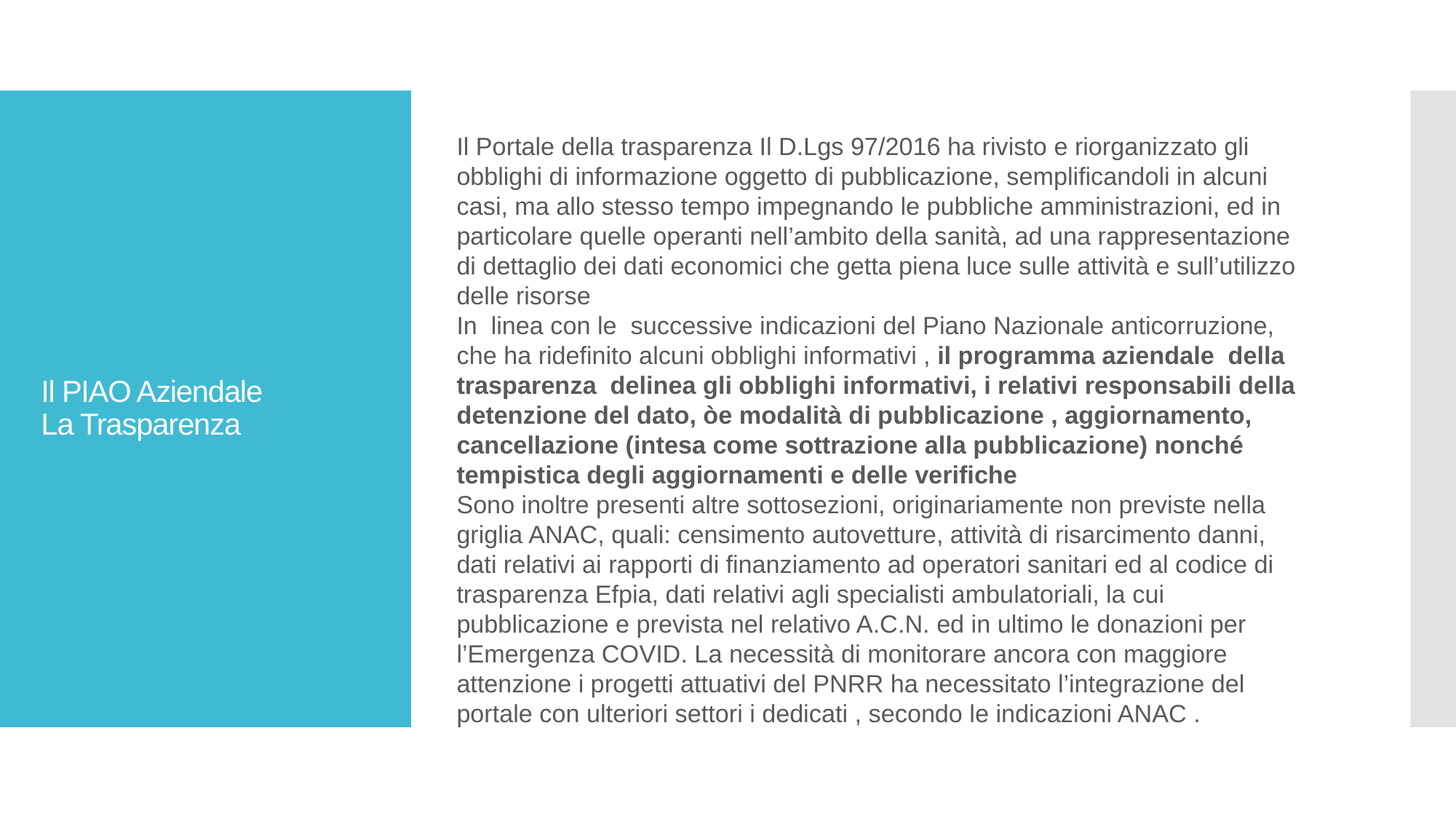

Il Portale della trasparenza Il D.Lgs 97/2016 ha rivisto e riorganizzato gli obblighi di informazione oggetto di pubblicazione, semplificandoli in alcuni casi, ma allo stesso tempo impegnando le pubbliche amministrazioni, ed in particolare quelle operanti nell’ambito della sanità, ad una rappresentazione di dettaglio dei dati economici che getta piena luce sulle attività e sull’utilizzo delle risorse
In  linea con le  successive indicazioni del Piano Nazionale anticorruzione, che ha ridefinito alcuni obblighi informativi , il programma aziendale  della trasparenza  delinea gli obblighi informativi, i relativi responsabili della detenzione del dato, òe modalità di pubblicazione , aggiornamento, cancellazione (intesa come sottrazione alla pubblicazione) nonché tempistica degli aggiornamenti e delle verifiche
Sono inoltre presenti altre sottosezioni, originariamente non previste nella griglia ANAC, quali: censimento autovetture, attività di risarcimento danni, dati relativi ai rapporti di finanziamento ad operatori sanitari ed al codice di trasparenza Efpia, dati relativi agli specialisti ambulatoriali, la cui pubblicazione e prevista nel relativo A.C.N. ed in ultimo le donazioni per l’Emergenza COVID. La necessità di monitorare ancora con maggiore attenzione i progetti attuativi del PNRR ha necessitato l’integrazione del portale con ulteriori settori i dedicati , secondo le indicazioni ANAC .
# Il PIAO Aziendale La Trasparenza